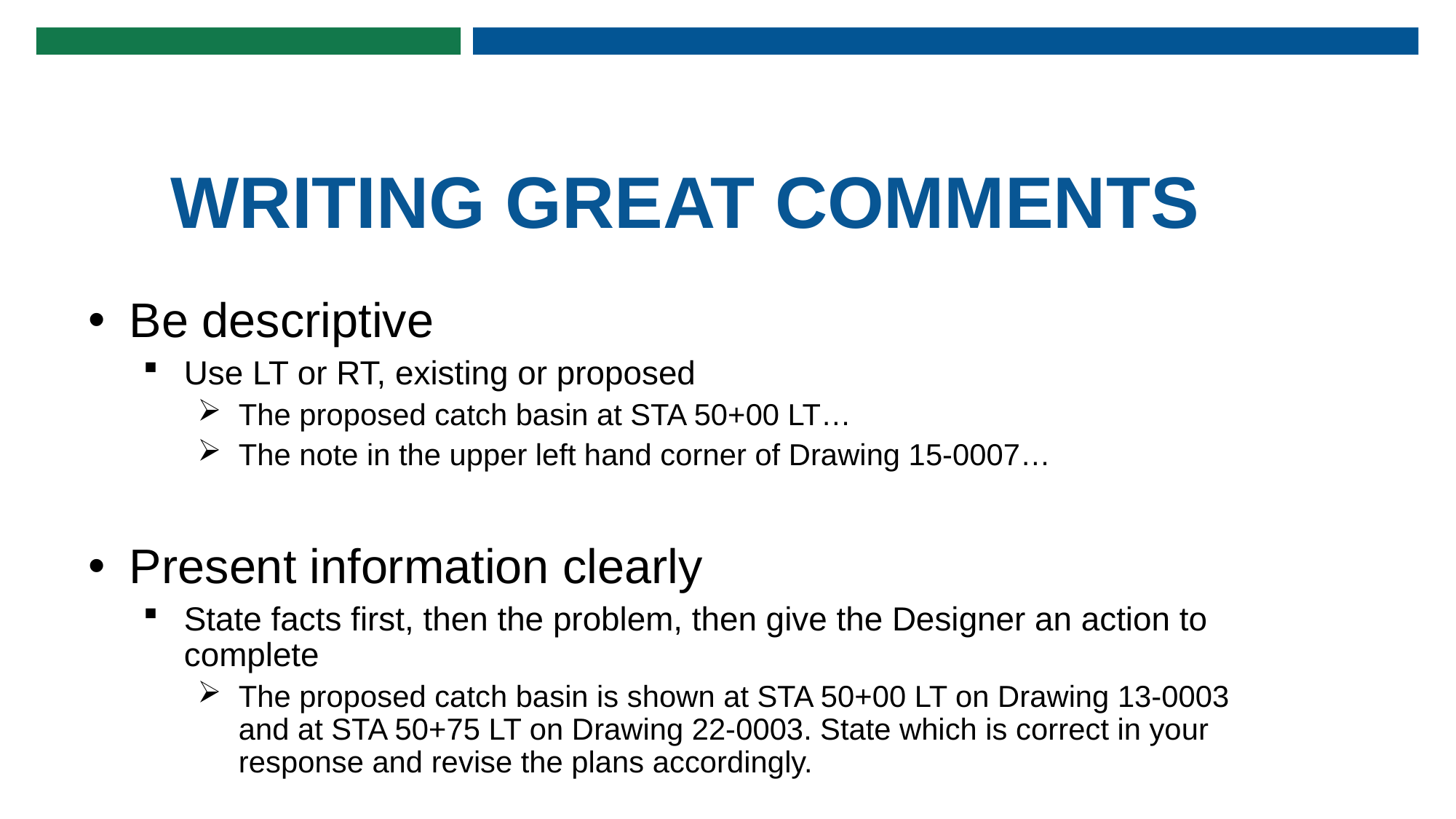

# WRITING GREAT COMMENTS
Be descriptive
Use LT or RT, existing or proposed
The proposed catch basin at STA 50+00 LT…
The note in the upper left hand corner of Drawing 15-0007…

Present information clearly
State facts first, then the problem, then give the Designer an action to complete
The proposed catch basin is shown at STA 50+00 LT on Drawing 13-0003 and at STA 50+75 LT on Drawing 22-0003. State which is correct in your response and revise the plans accordingly.